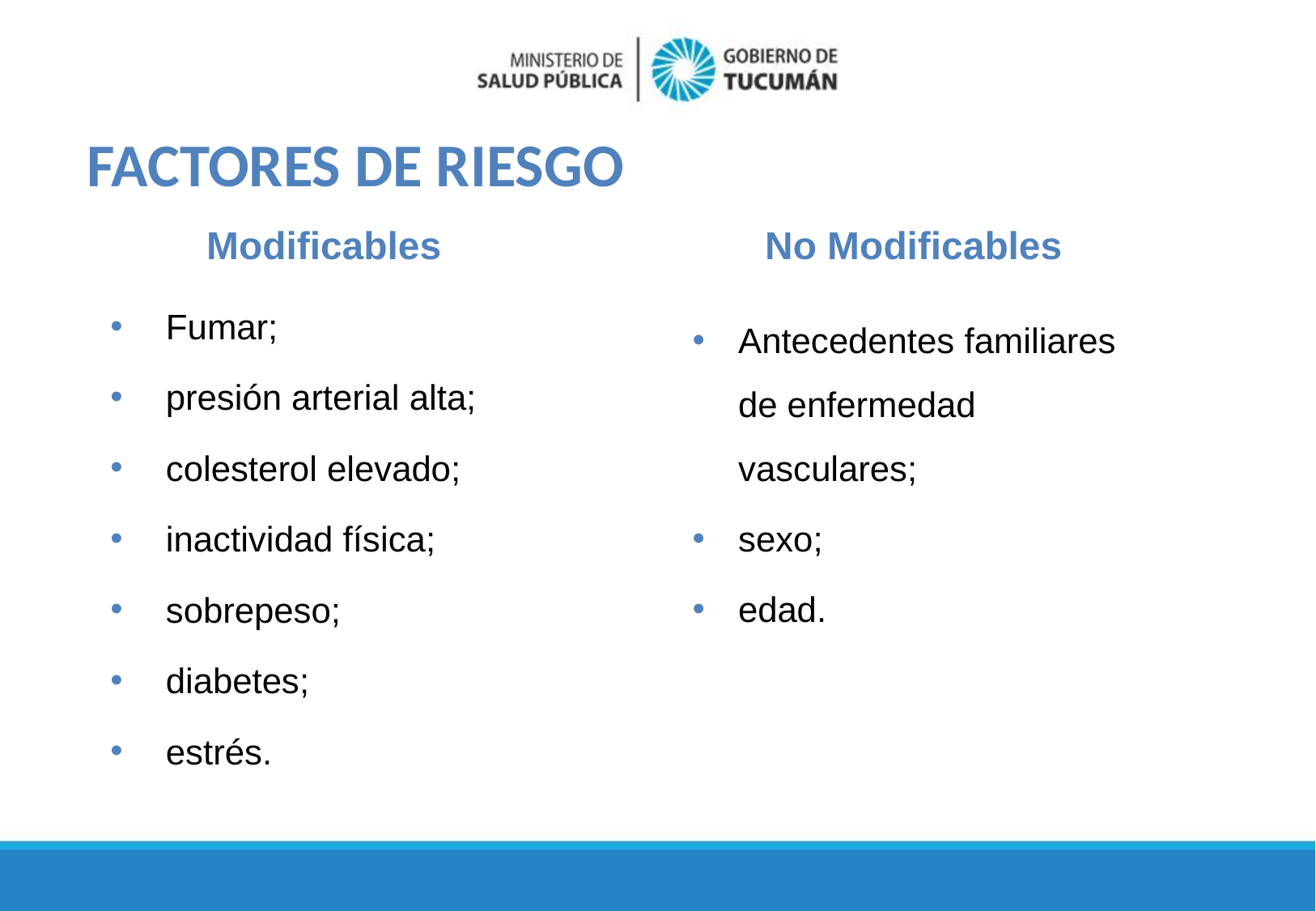

# FACTORES DE RIESGO
Modificables
No Modificables
 Fumar;
 presión arterial alta;
 colesterol elevado;
 inactividad física;
 sobrepeso;
 diabetes;
 estrés.
Antecedentes familiares de enfermedad vasculares;
sexo;
edad.